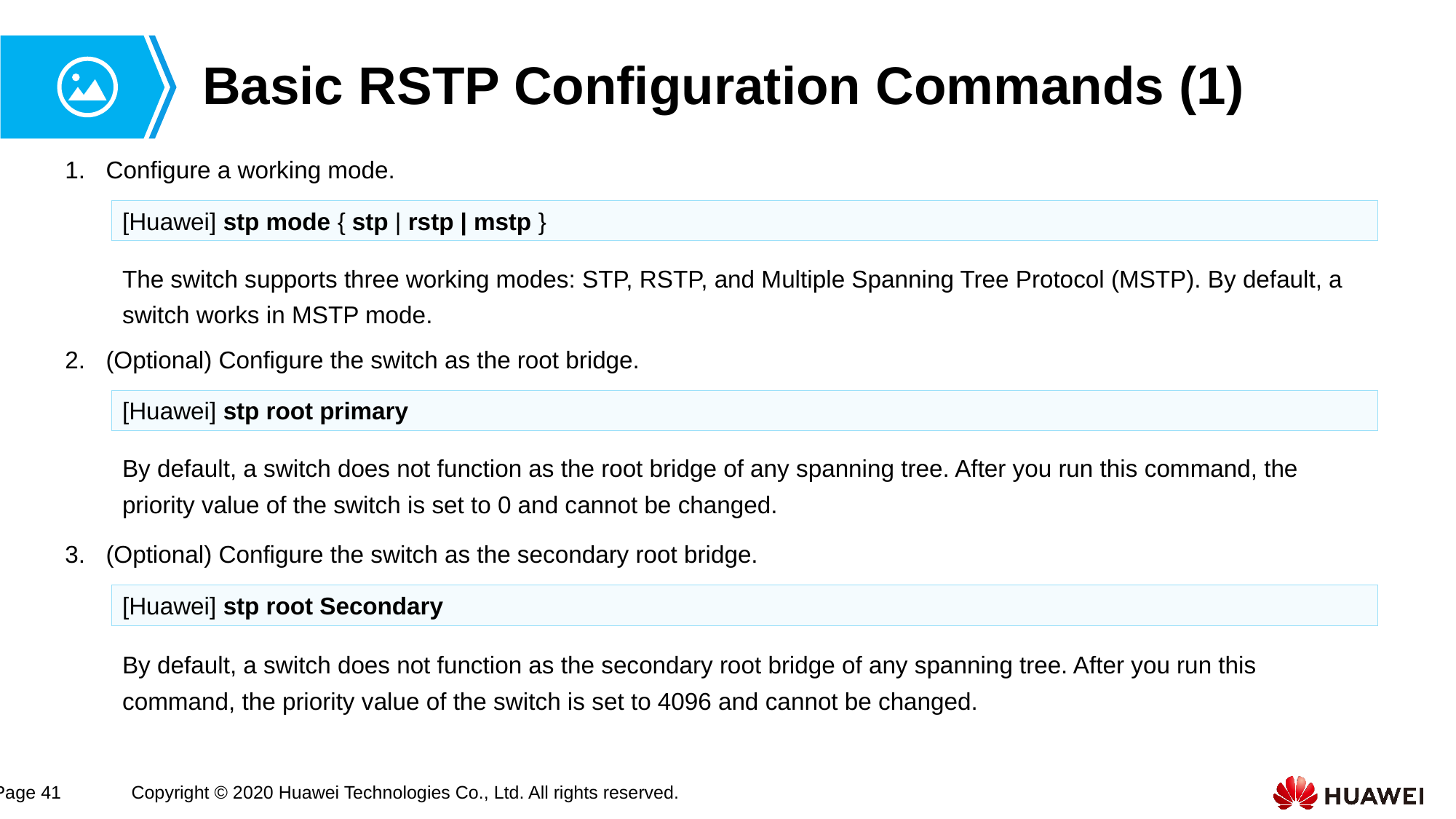

# Basic RSTP Configuration Commands (1)
Configure a working mode.
[Huawei] stp mode { stp | rstp | mstp }
The switch supports three working modes: STP, RSTP, and Multiple Spanning Tree Protocol (MSTP). By default, a switch works in MSTP mode.
(Optional) Configure the switch as the root bridge.
[Huawei] stp root primary
By default, a switch does not function as the root bridge of any spanning tree. After you run this command, the priority value of the switch is set to 0 and cannot be changed.
(Optional) Configure the switch as the secondary root bridge.
[Huawei] stp root Secondary
By default, a switch does not function as the secondary root bridge of any spanning tree. After you run this command, the priority value of the switch is set to 4096 and cannot be changed.